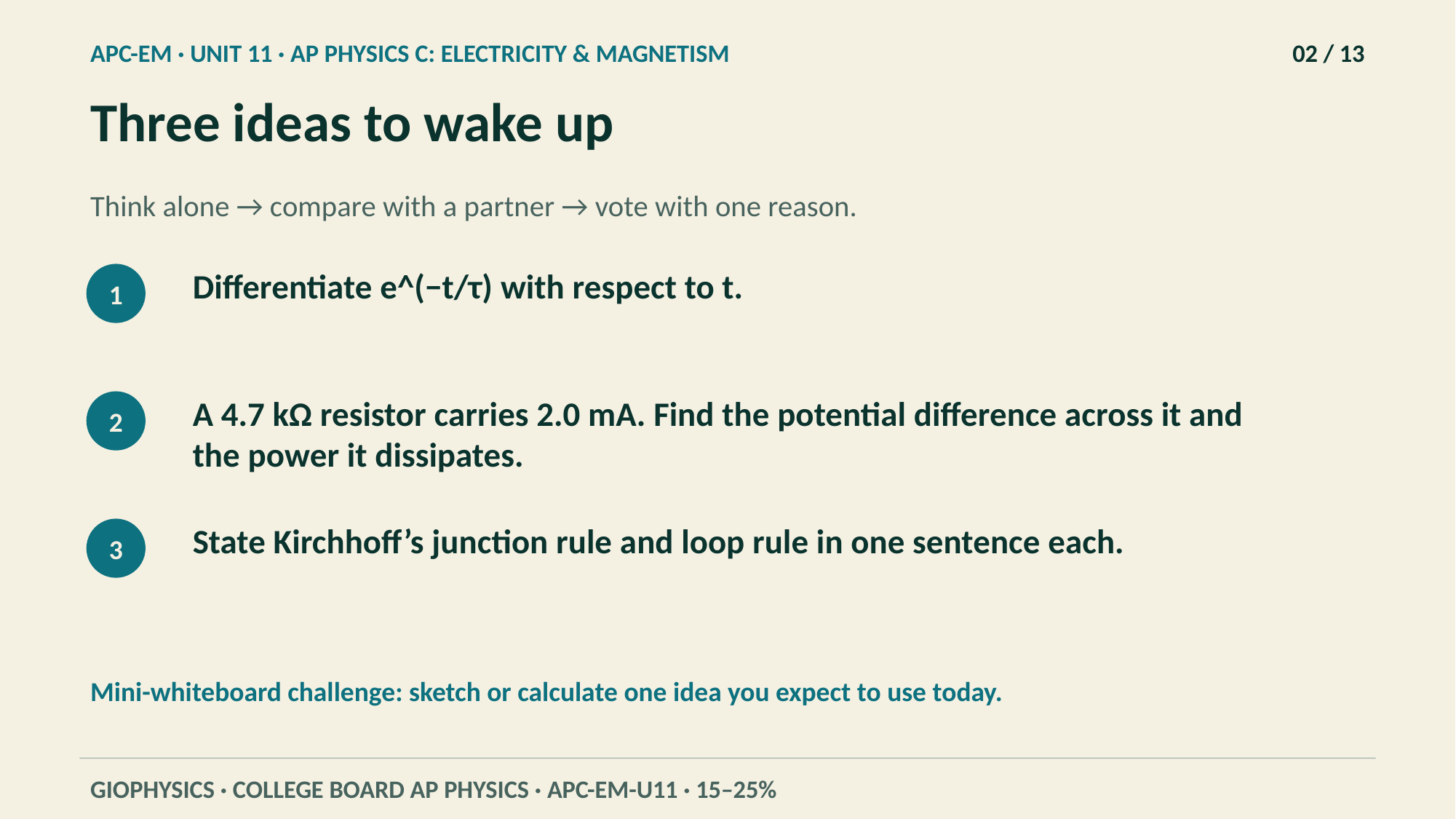

APC-EM · UNIT 11 · AP PHYSICS C: ELECTRICITY & MAGNETISM
02 / 13
Three ideas to wake up
Think alone → compare with a partner → vote with one reason.
Differentiate e^(−t/τ) with respect to t.

1
A 4.7 kΩ resistor carries 2.0 mA. Find the potential difference across it and the power it dissipates.

2
State Kirchhoff’s junction rule and loop rule in one sentence each.

3
Mini-whiteboard challenge: sketch or calculate one idea you expect to use today.

GIOPHYSICS · COLLEGE BOARD AP PHYSICS · APC-EM-U11 · 15–25%